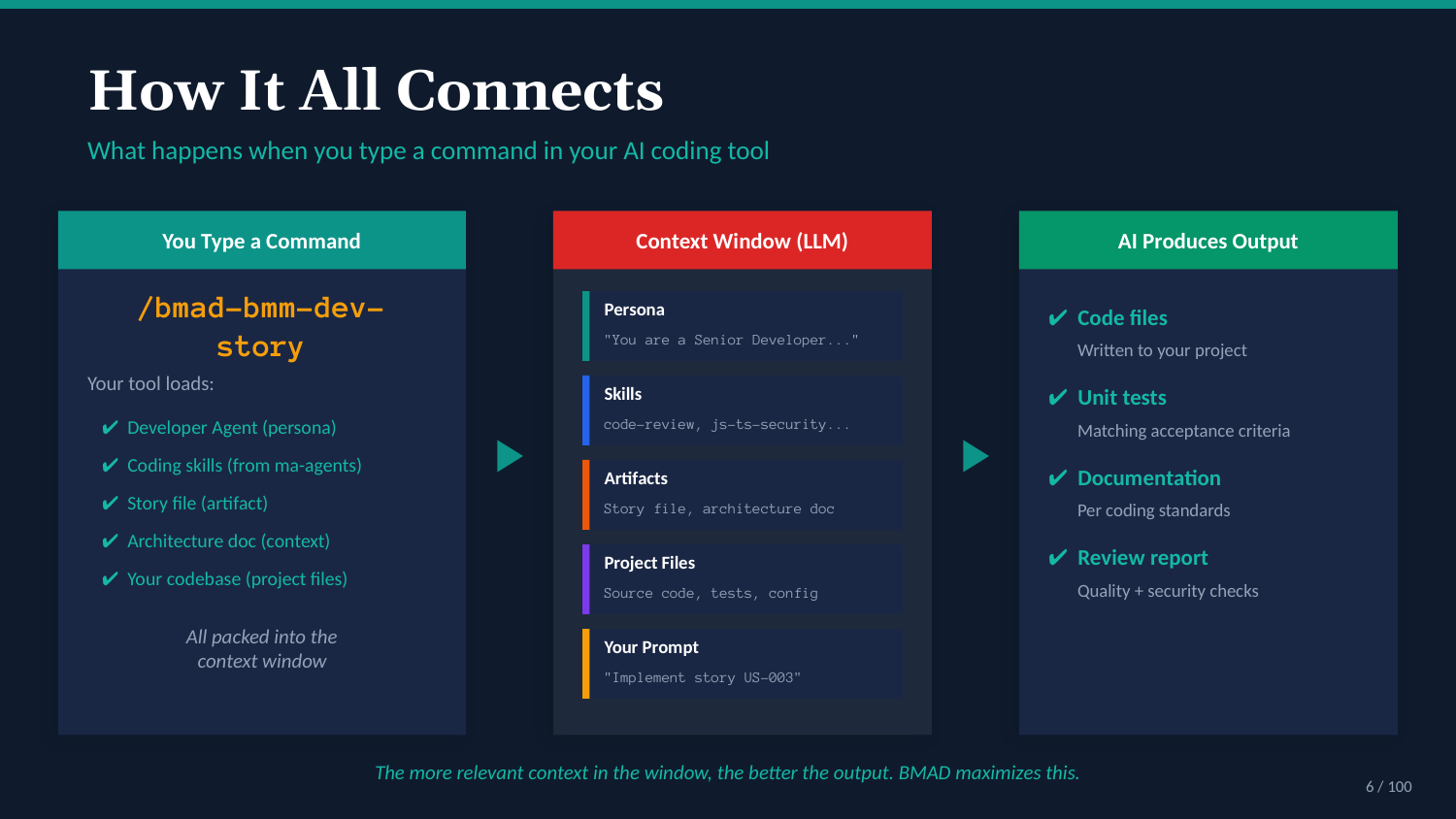

How It All Connects
What happens when you type a command in your AI coding tool

You Type a Command

Context Window (LLM)

AI Produces Output

Persona
/bmad-bmm-dev-story
✔  Code files
"You are a Senior Developer..."
Written to your project
Your tool loads:

Skills
✔  Unit tests
✔  Developer Agent (persona)
▶
code-review, js-ts-security...
▶
Matching acceptance criteria
✔  Coding skills (from ma-agents)
✔  Documentation

Artifacts
✔  Story file (artifact)
Story file, architecture doc
Per coding standards
✔  Architecture doc (context)
✔  Review report

Project Files
✔  Your codebase (project files)
Quality + security checks
Source code, tests, config
All packed into the
context window

Your Prompt
"Implement story US-003"
The more relevant context in the window, the better the output. BMAD maximizes this.
6 / 100